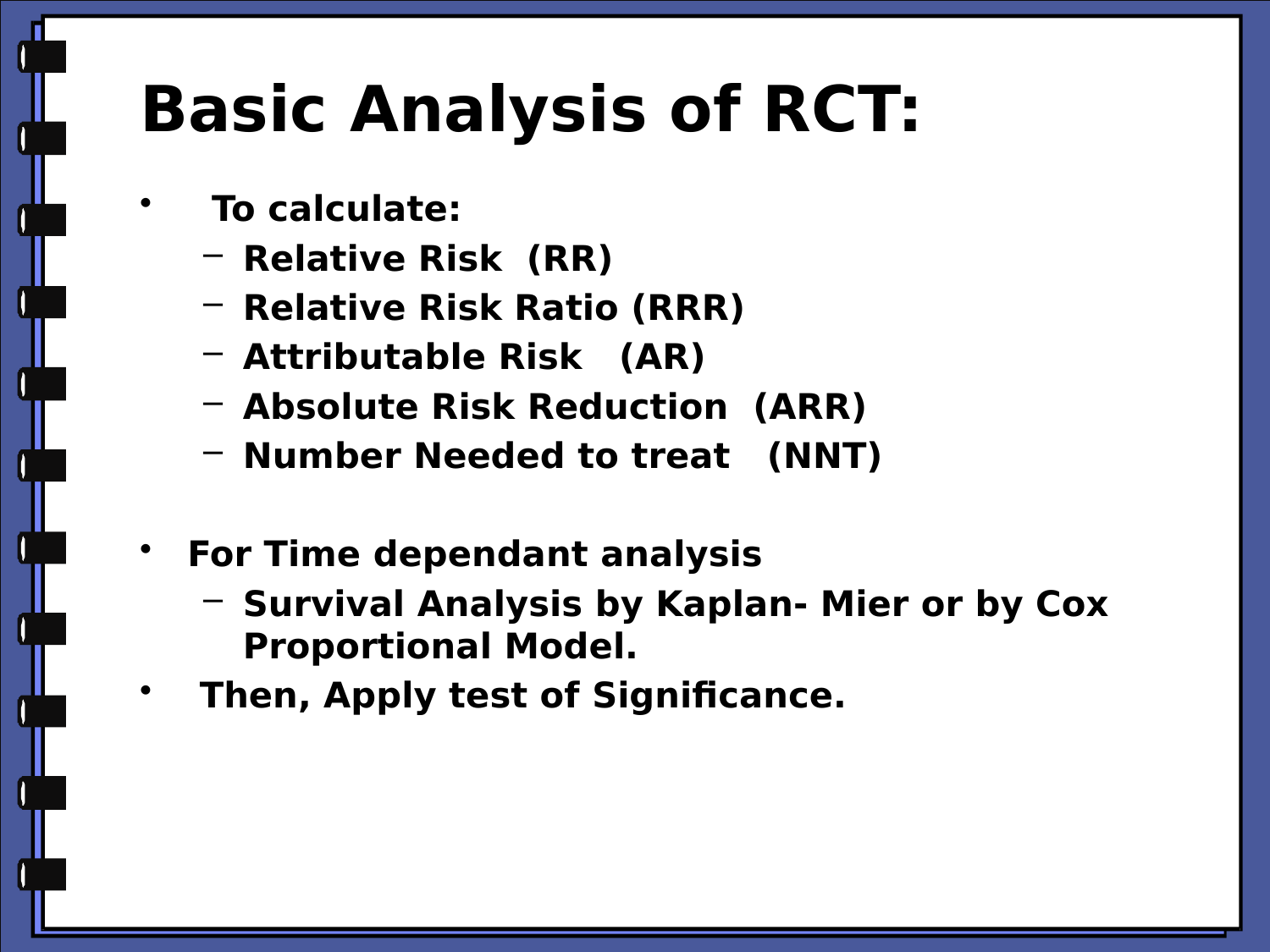

# Basic Analysis of RCT:
  To calculate:
Relative Risk  (RR)
Relative Risk Ratio (RRR)
Attributable Risk   (AR)
Absolute Risk Reduction  (ARR)
Number Needed to treat   (NNT)

For Time dependant analysis
Survival Analysis by Kaplan- Mier or by Cox Proportional Model.
 Then, Apply test of Significance.